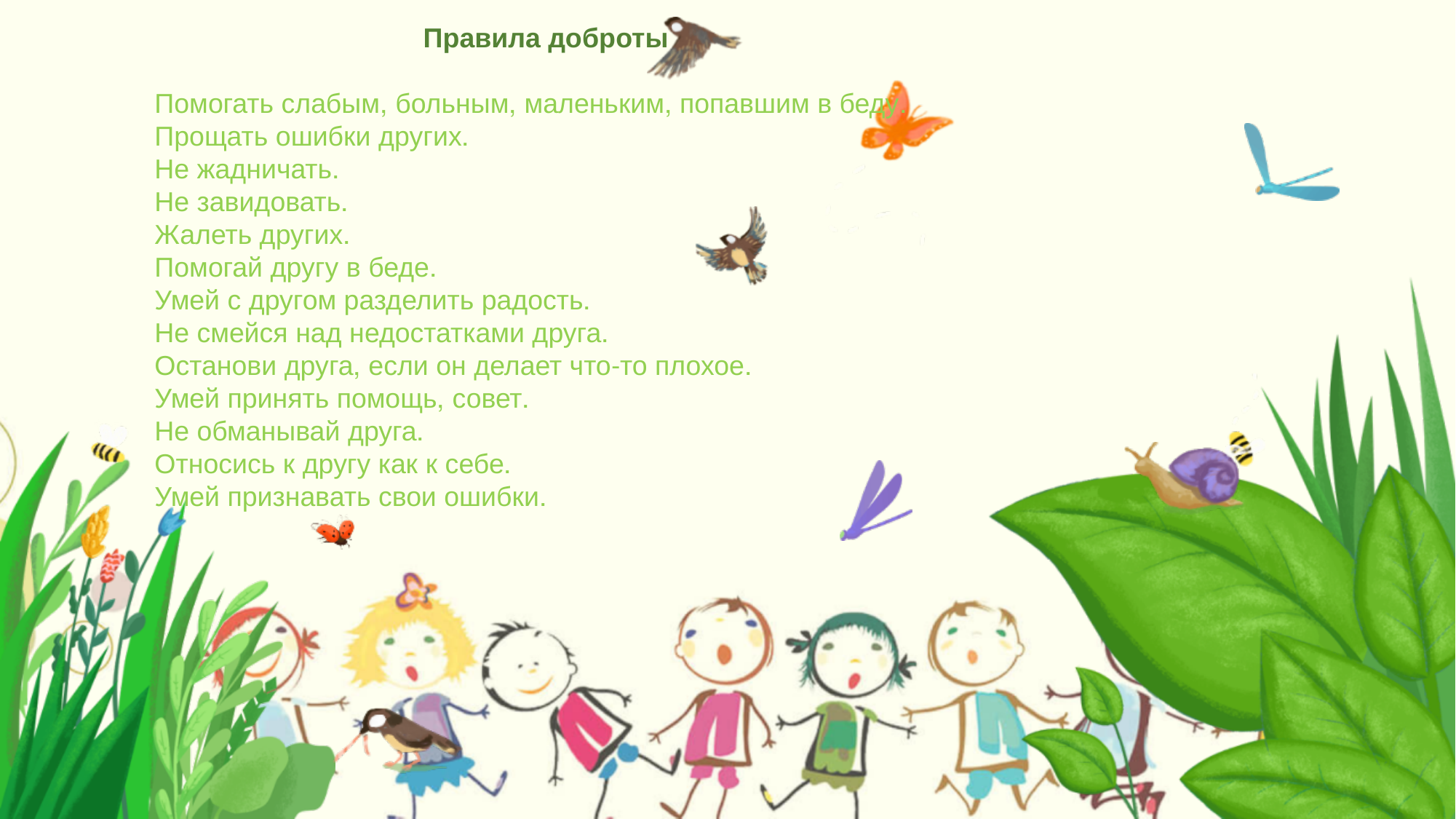

Правила доброты

Помогать слабым, больным, маленьким, попавшим в беду.
Прощать ошибки других.
Не жадничать.
Не завидовать.
Жалеть других.
Помогай другу в беде.
Умей с другом разделить радость.
Не смейся над недостатками друга.
Останови друга, если он делает что-то плохое.
Умей принять помощь, совет.
Не обманывай друга.
Относись к другу как к себе.
Умей признавать свои ошибки.